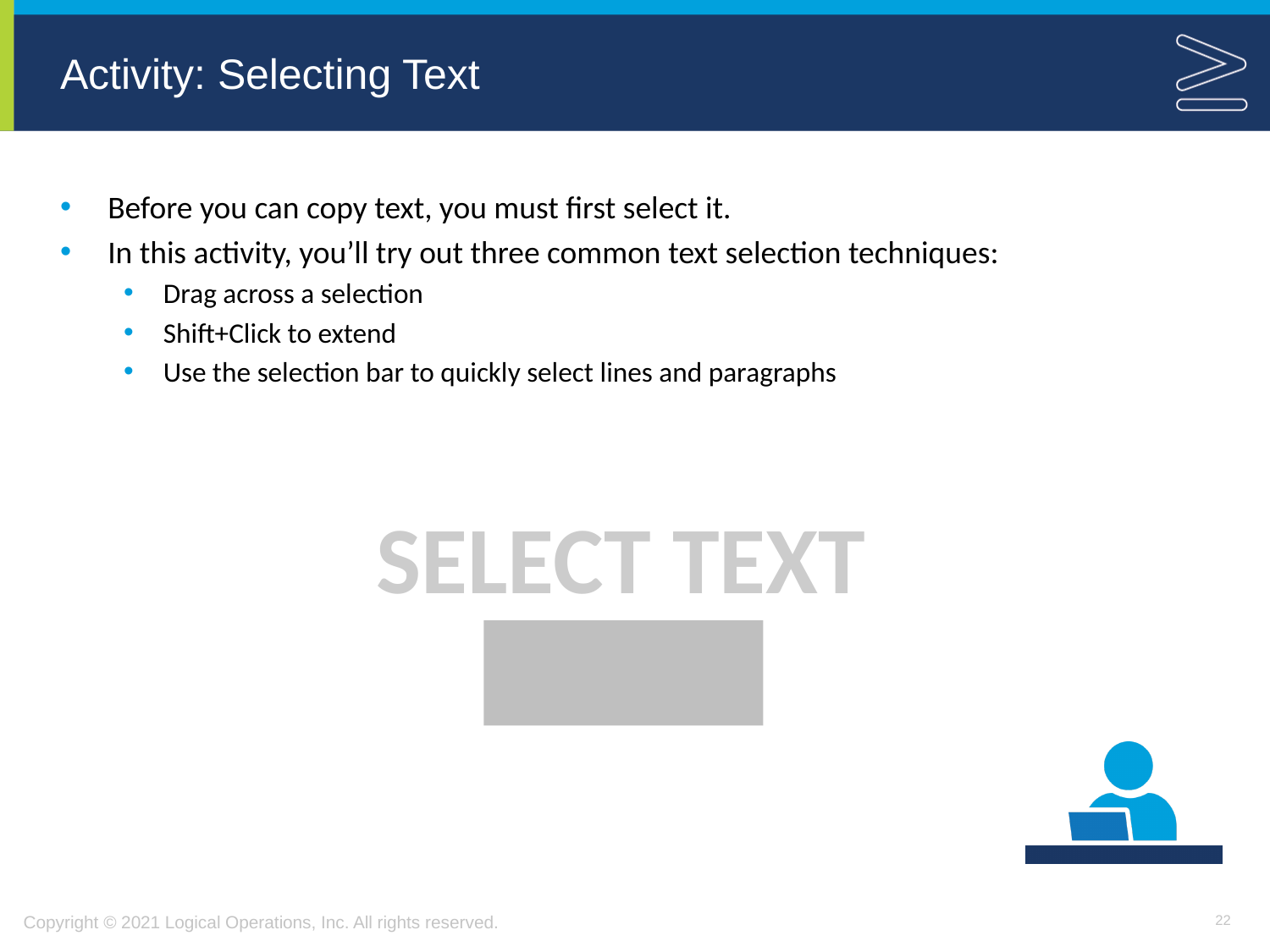

# Activity: Selecting Text
Before you can copy text, you must first select it.
In this activity, you’ll try out three common text selection techniques:
Drag across a selection
Shift+Click to extend
Use the selection bar to quickly select lines and paragraphs

SELECT TEXT

22